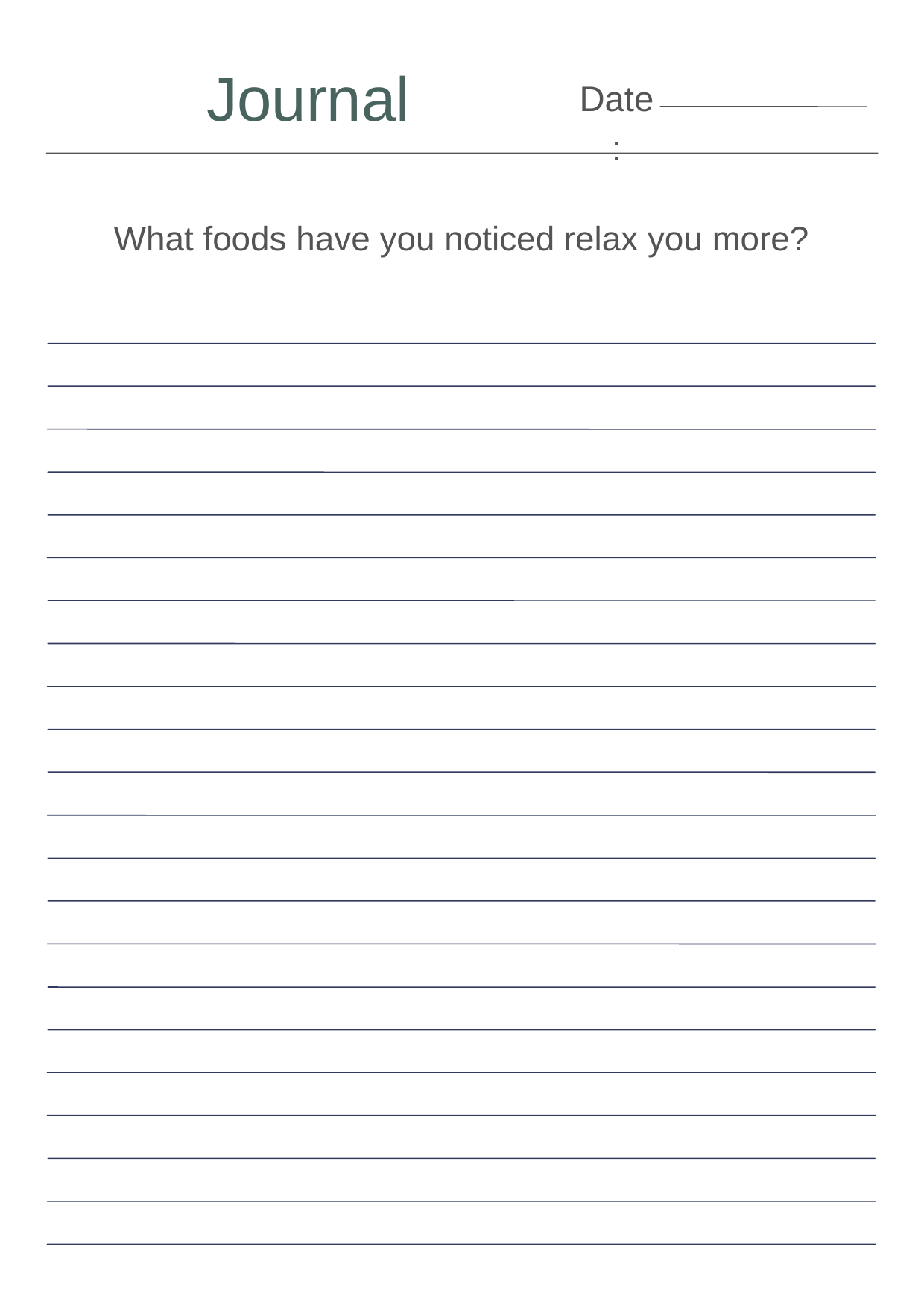

Journal
Date:

What foods have you noticed relax you more?